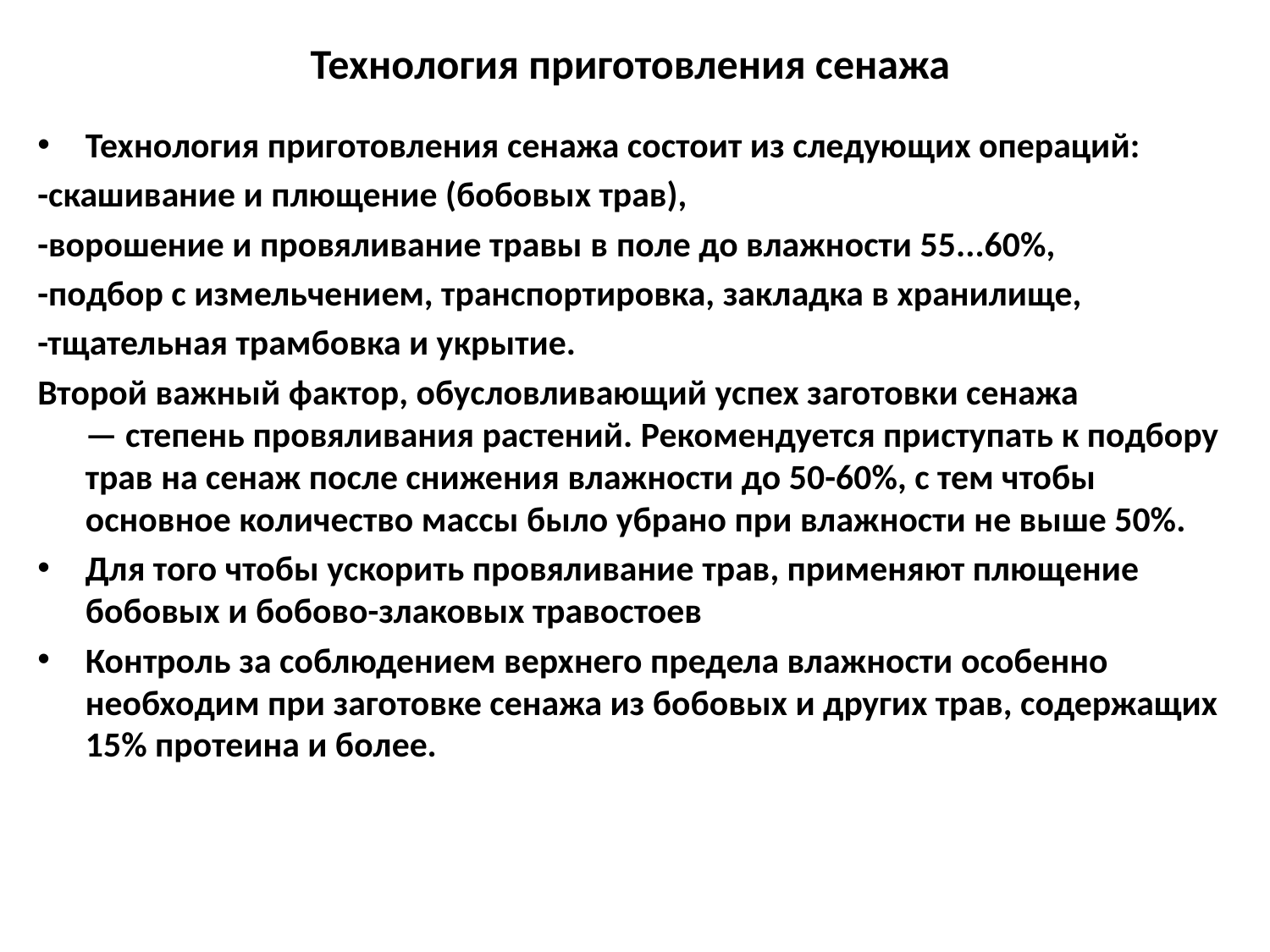

# Технология приготовления сенажа
Технология приготовления сенажа состоит из следующих операций:
-скашивание и плющение (бобовых трав),
-ворошение и провяливание травы в поле до влажности 55...60%,
-подбор с измельчением, транспортировка, закладка в хранилище,
-тщательная трамбовка и укрытие.
Второй важный фактор, обусловливающий успех заготовки сенажа — степень провяливания растений. Рекомендуется приступать к подбору трав на сенаж после снижения влажности до 50-60%, с тем чтобы основное количество массы было убрано при влажности не выше 50%.
Для того чтобы ускорить провяливание трав, применяют плющение бобовых и бобово-злаковых травостоев
Контроль за соблюдением верхнего предела влажности особенно необходим при заготовке сенажа из бобовых и других трав, содержащих 15% протеина и более.